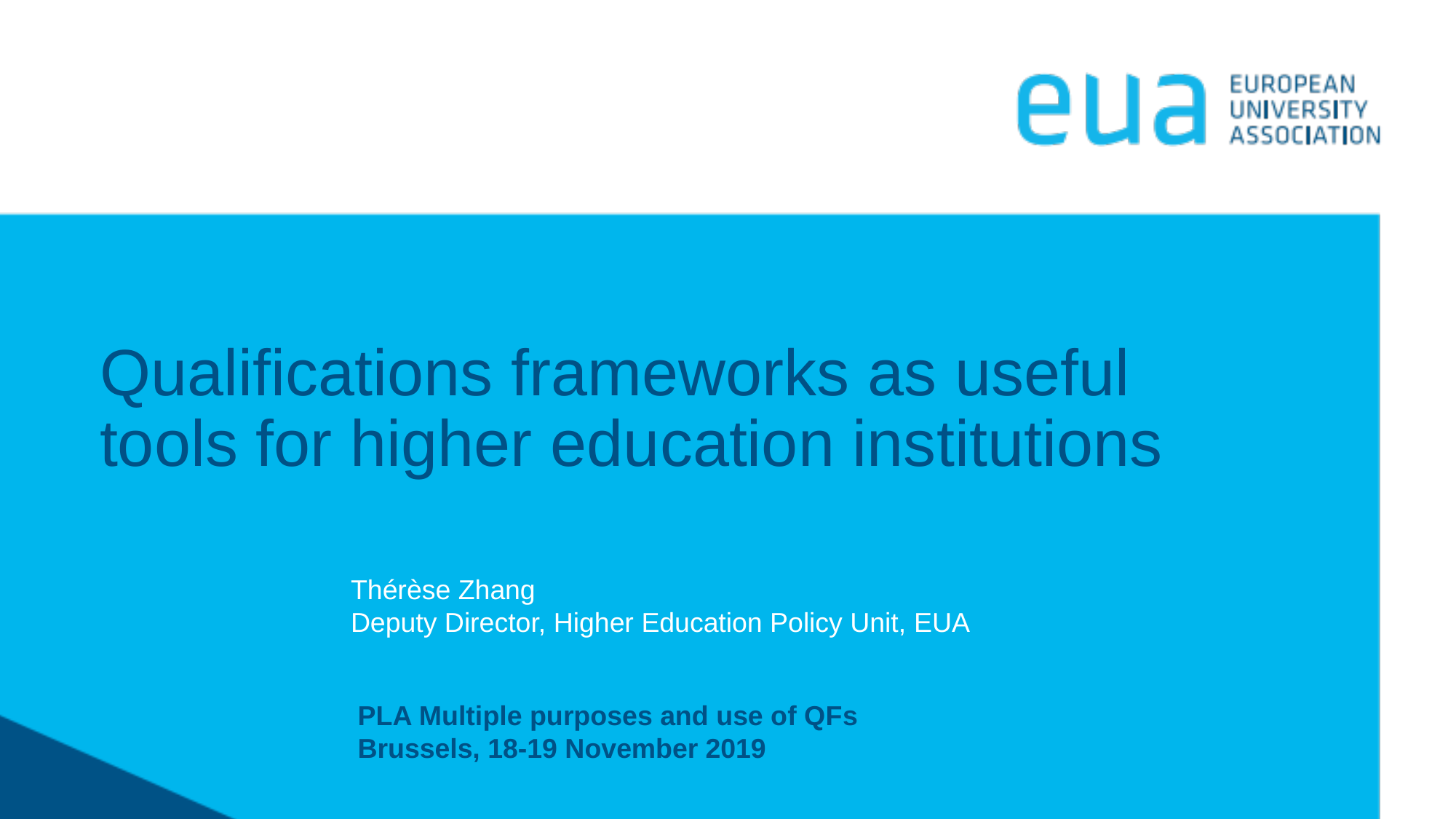

# Qualifications frameworks as useful tools for higher education institutions
Thérèse Zhang
Deputy Director, Higher Education Policy Unit, EUA